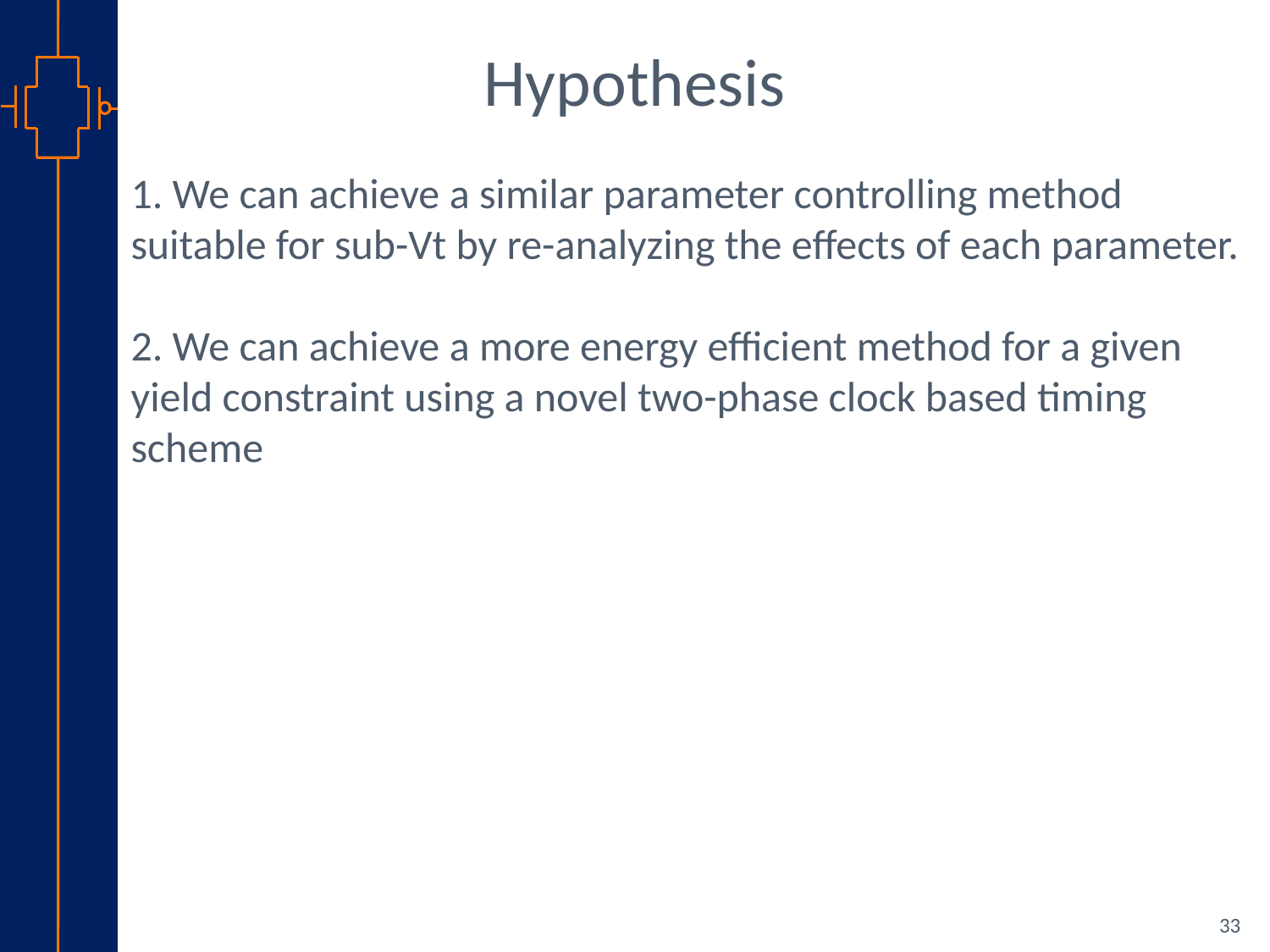

Hypothesis
1. We can achieve a similar parameter controlling method suitable for sub-Vt by re-analyzing the effects of each parameter.

2. We can achieve a more energy efficient method for a given yield constraint using a novel two-phase clock based timing scheme

33